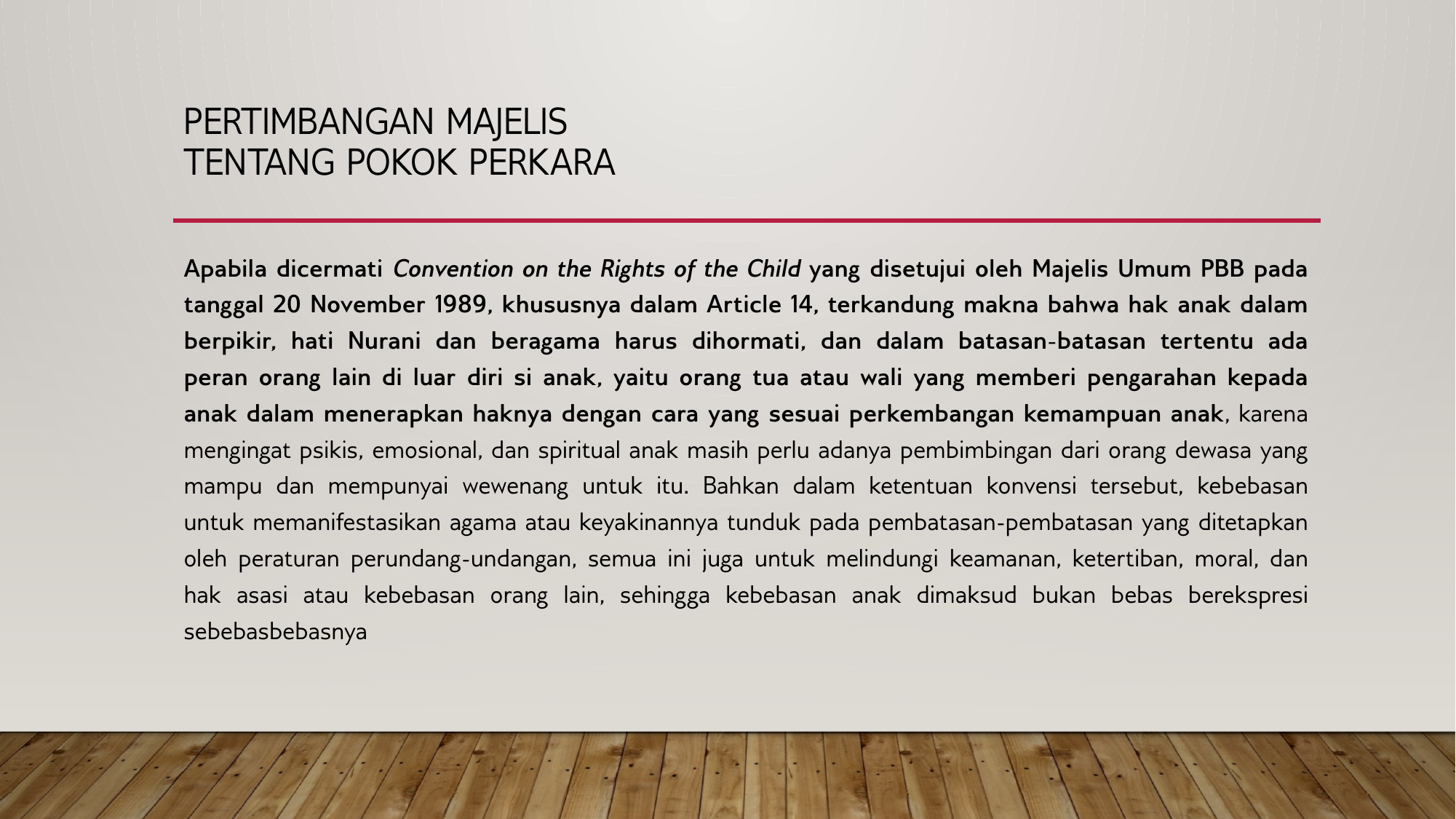

# Pertimbangan majelis TENTANG Pokok perkara
Apabila dicermati Convention on the Rights of the Child yang disetujui oleh Majelis Umum PBB pada tanggal 20 November 1989, khususnya dalam Article 14, terkandung makna bahwa hak anak dalam berpikir, hati Nurani dan beragama harus dihormati, dan dalam batasan-batasan tertentu ada peran orang lain di luar diri si anak, yaitu orang tua atau wali yang memberi pengarahan kepada anak dalam menerapkan haknya dengan cara yang sesuai perkembangan kemampuan anak, karena mengingat psikis, emosional, dan spiritual anak masih perlu adanya pembimbingan dari orang dewasa yang mampu dan mempunyai wewenang untuk itu. Bahkan dalam ketentuan konvensi tersebut, kebebasan untuk memanifestasikan agama atau keyakinannya tunduk pada pembatasan-pembatasan yang ditetapkan oleh peraturan perundang-undangan, semua ini juga untuk melindungi keamanan, ketertiban, moral, dan hak asasi atau kebebasan orang lain, sehingga kebebasan anak dimaksud bukan bebas berekspresi sebebasbebasnya